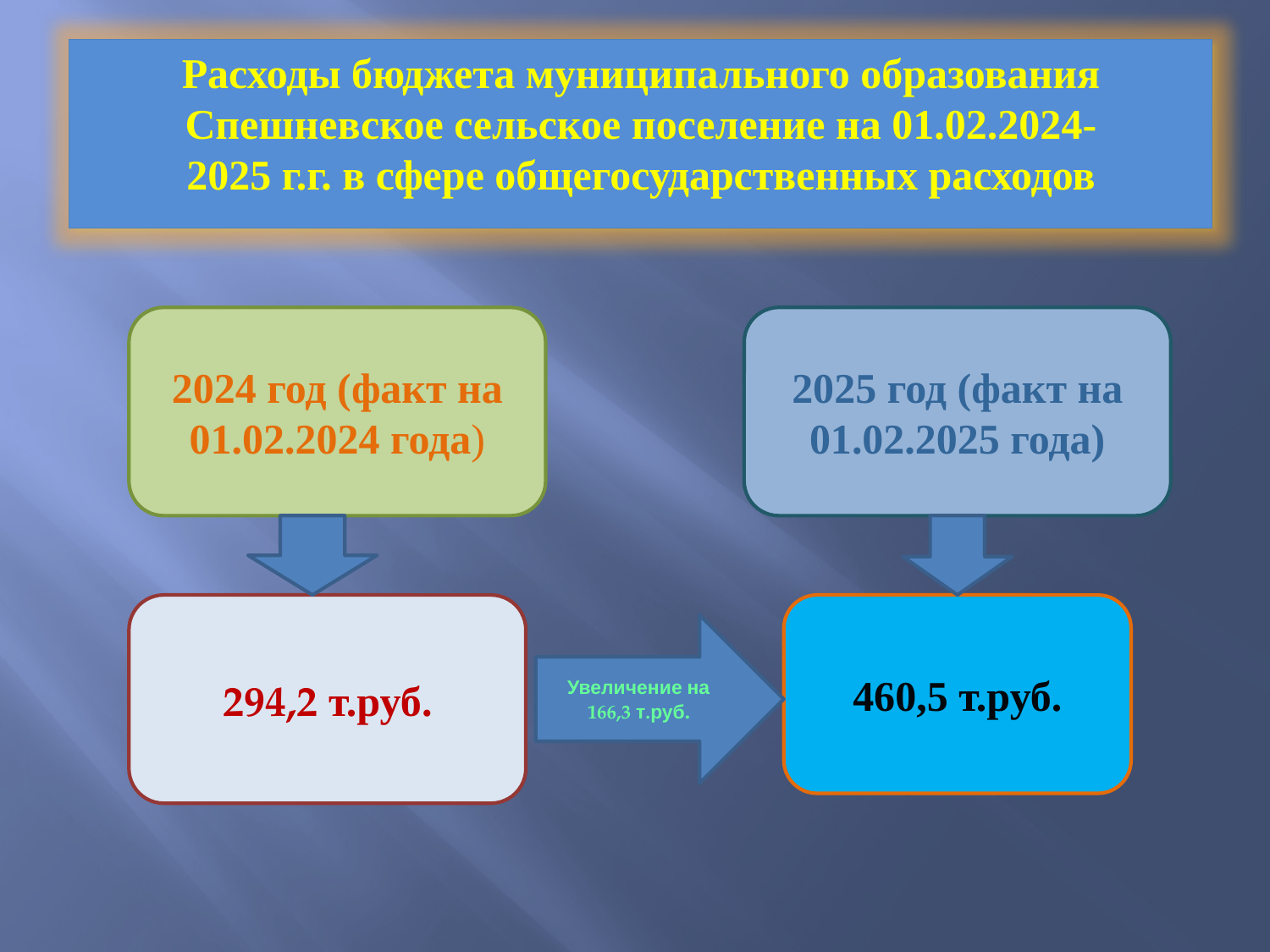

Расходы бюджета муниципального образования Спешневское сельское поселение на 01.02.2024-
2025 г.г. в сфере общегосударственных расходов
2024 год (факт на 01.02.2024 года)
2025 год (факт на 01.02.2025 года)

294,2 т.руб.
460,5 т.руб.
Увеличение на 166,3 т.руб.